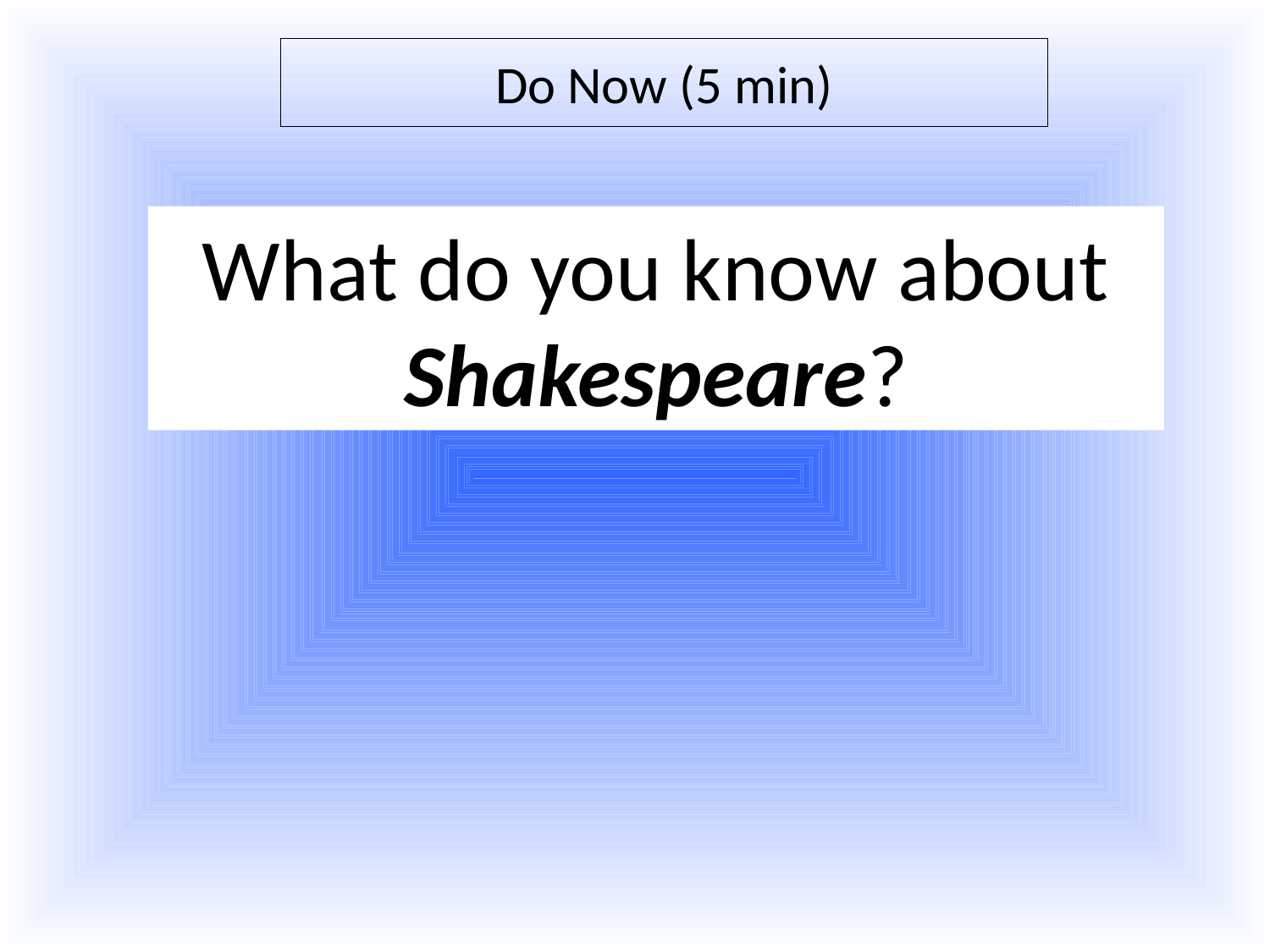

Do Now (5 min)
What do you know about Shakespeare?